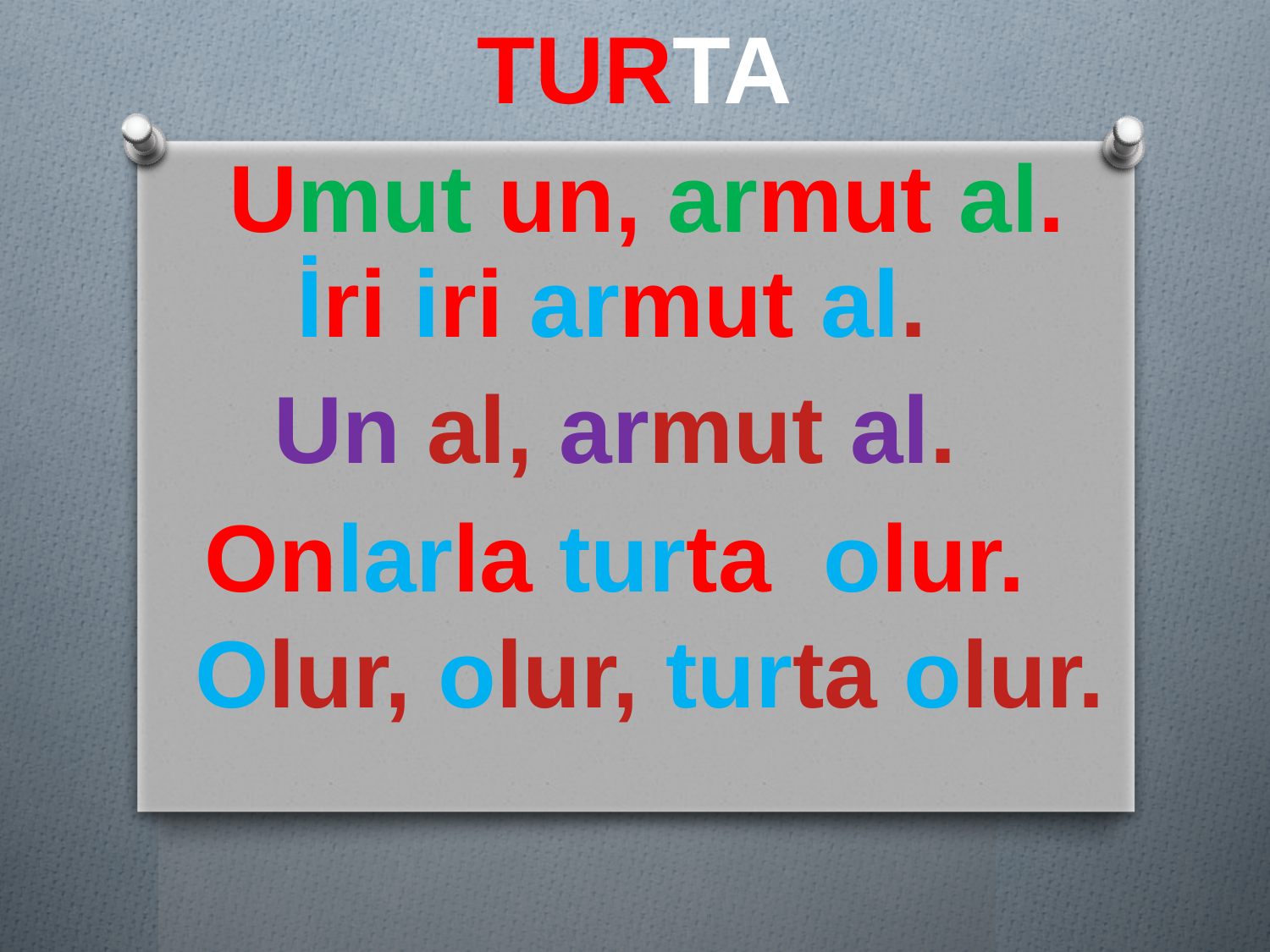

TURTA
Umut un, armut al.
İri iri armut al.
Un al, armut al.
Onlarla turta  olur.
Olur, olur, turta olur.